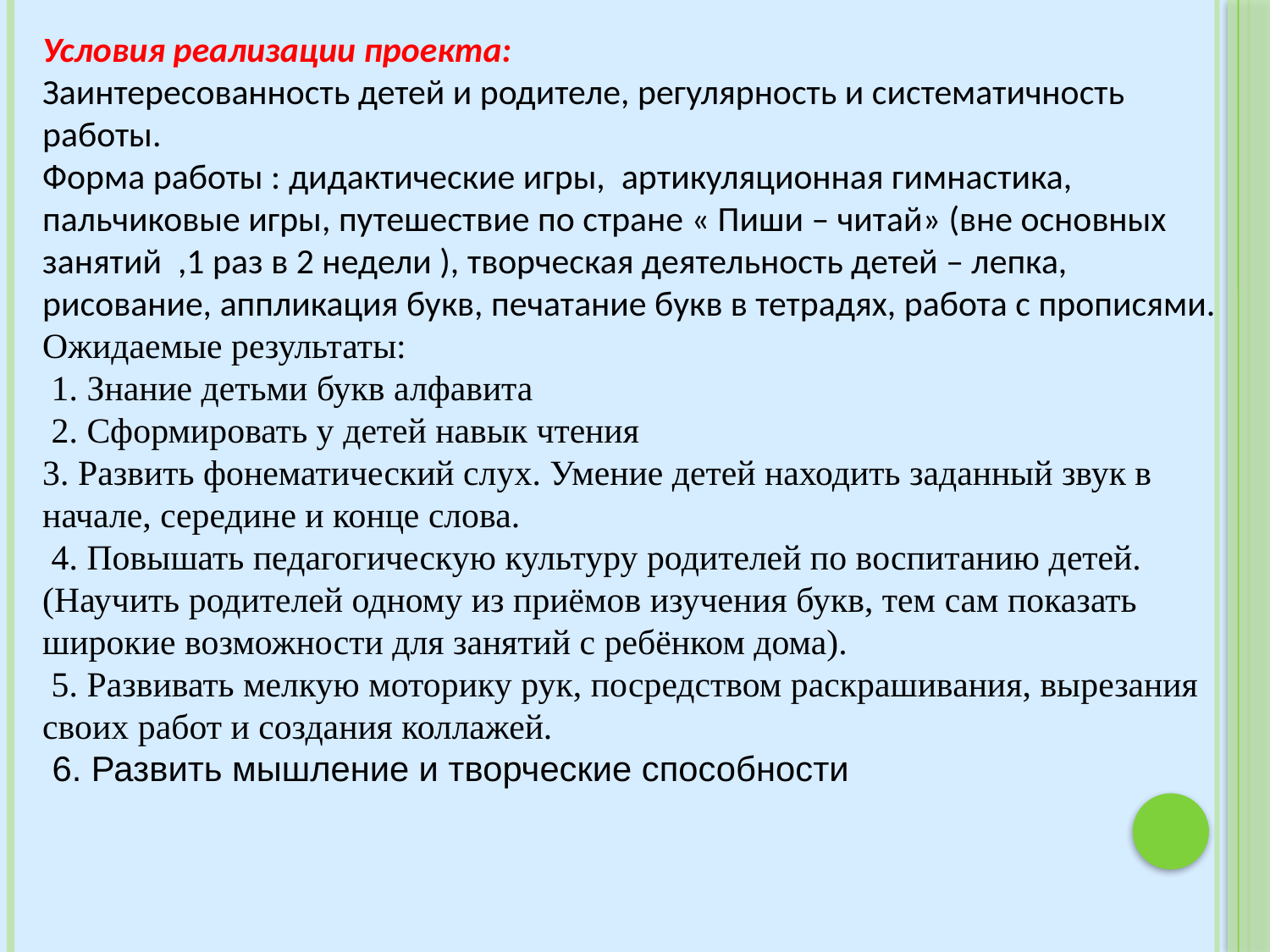

Условия реализации проекта:
Заинтересованность детей и родителе, регулярность и систематичность работы.
Форма работы : дидактические игры,  артикуляционная гимнастика, пальчиковые игры, путешествие по стране « Пиши – читай» (вне основных занятий  ,1 раз в 2 недели ), творческая деятельность детей – лепка, рисование, аппликация букв, печатание букв в тетрадях, работа с прописями. Ожидаемые результаты:
 1. Знание детьми букв алфавита
 2. Сформировать у детей навык чтения
3. Развить фонематический слух. Умение детей находить заданный звук в начале, середине и конце слова.
 4. Повышать педагогическую культуру родителей по воспитанию детей. (Научить родителей одному из приёмов изучения букв, тем сам показать широкие возможности для занятий с ребёнком дома).
 5. Развивать мелкую моторику рук, посредством раскрашивания, вырезания своих работ и создания коллажей.
 6. Развить мышление и творческие способности